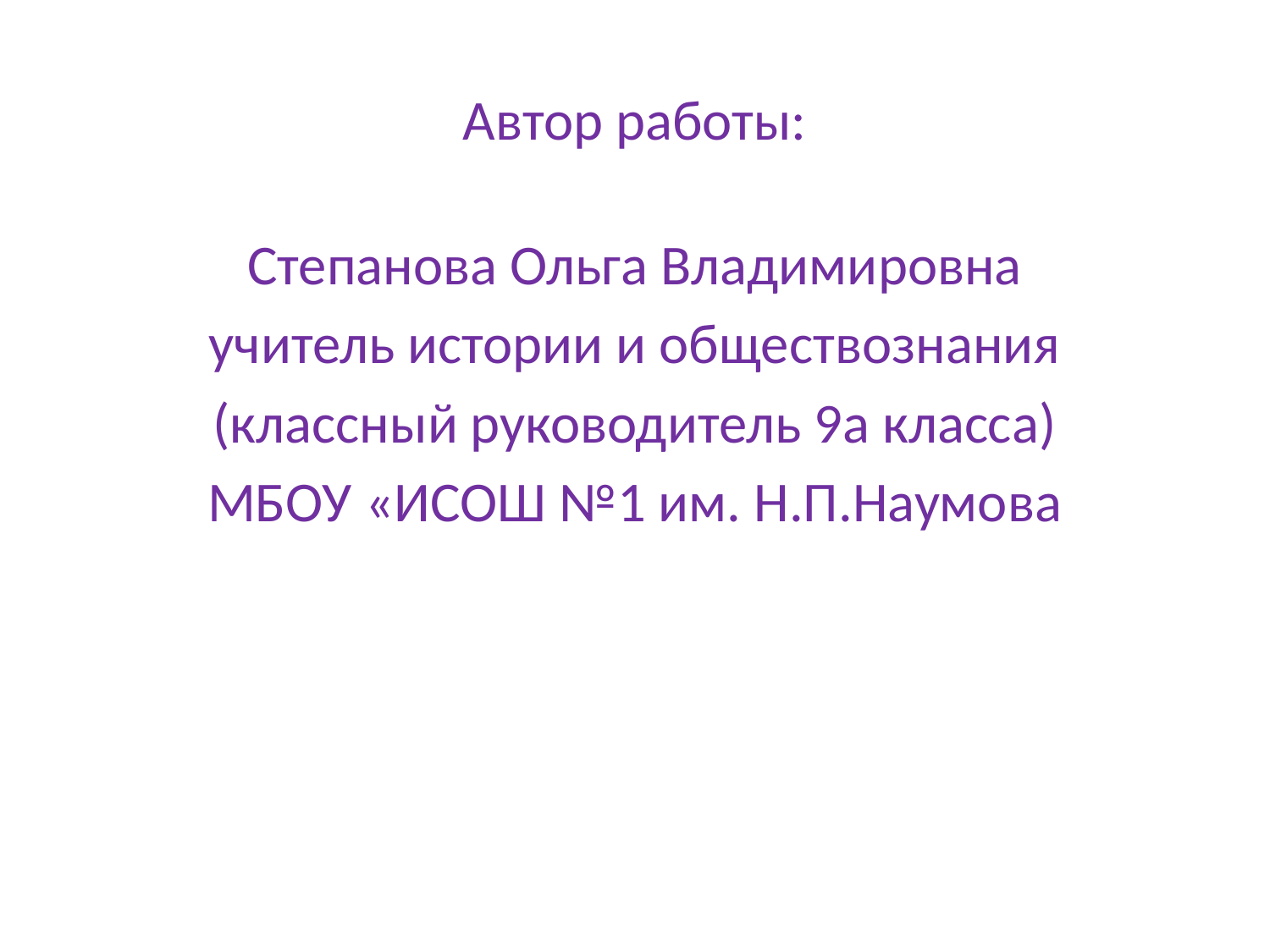

# Автор работы:
Степанова Ольга Владимировна
учитель истории и обществознания
(классный руководитель 9а класса)
МБОУ «ИСОШ №1 им. Н.П.Наумова